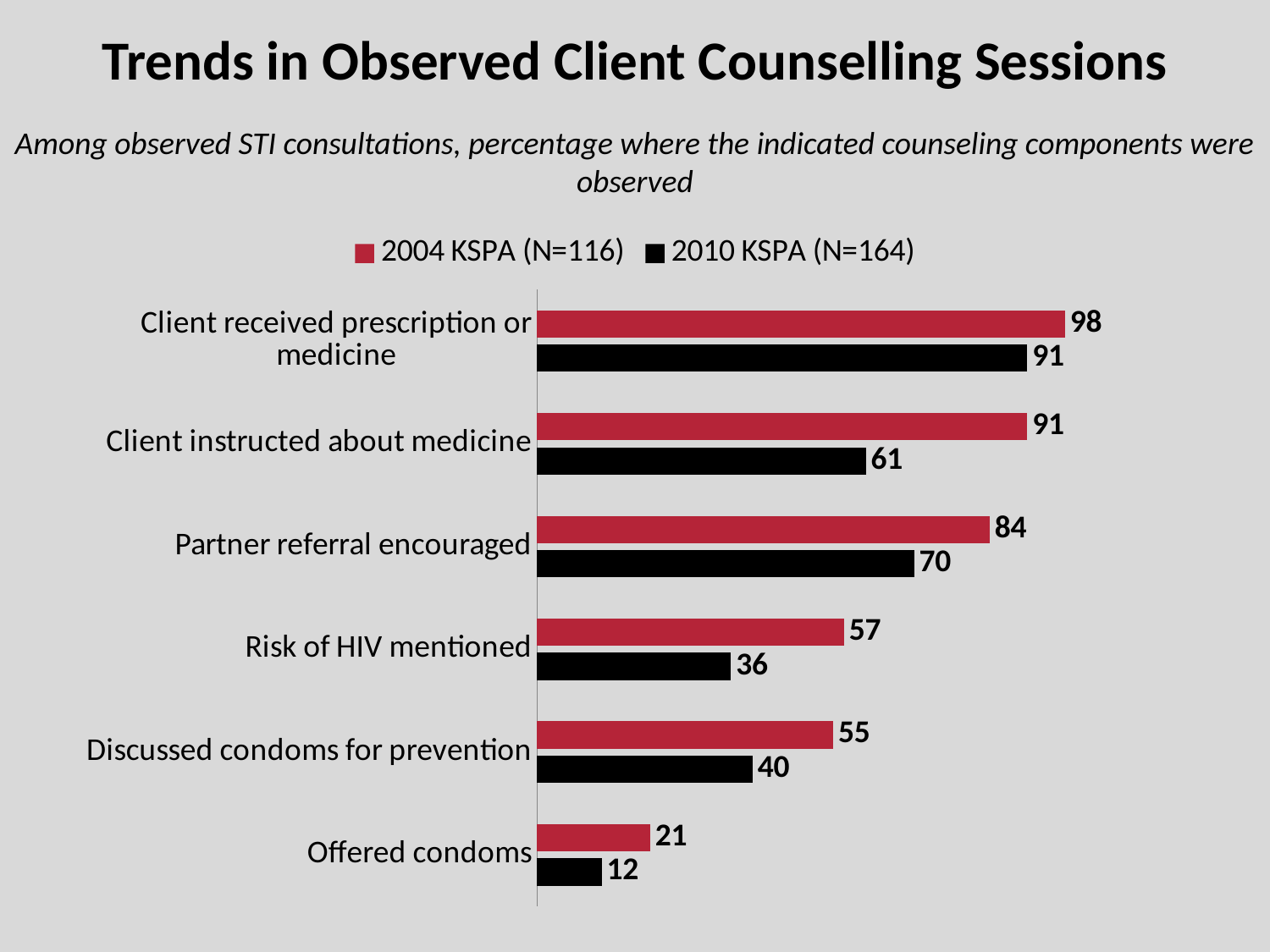

# Trends in Observed Client Counselling Sessions
Among observed STI consultations, percentage where the indicated counseling components were observed

### Chart

| Category | 2010 KSPA (N=164) | 2004 KSPA (N=116) |
|---|---|---|
| Offered condoms | 12.0 | 21.0 |
| Discussed condoms for prevention | 40.0 | 55.0 |
| Risk of HIV mentioned | 36.0 | 57.0 |
| Partner referral encouraged | 70.0 | 84.0 |
| Client instructed about medicine | 61.0 | 91.0 |
| Client received prescription or medicine | 91.0 | 98.0 |